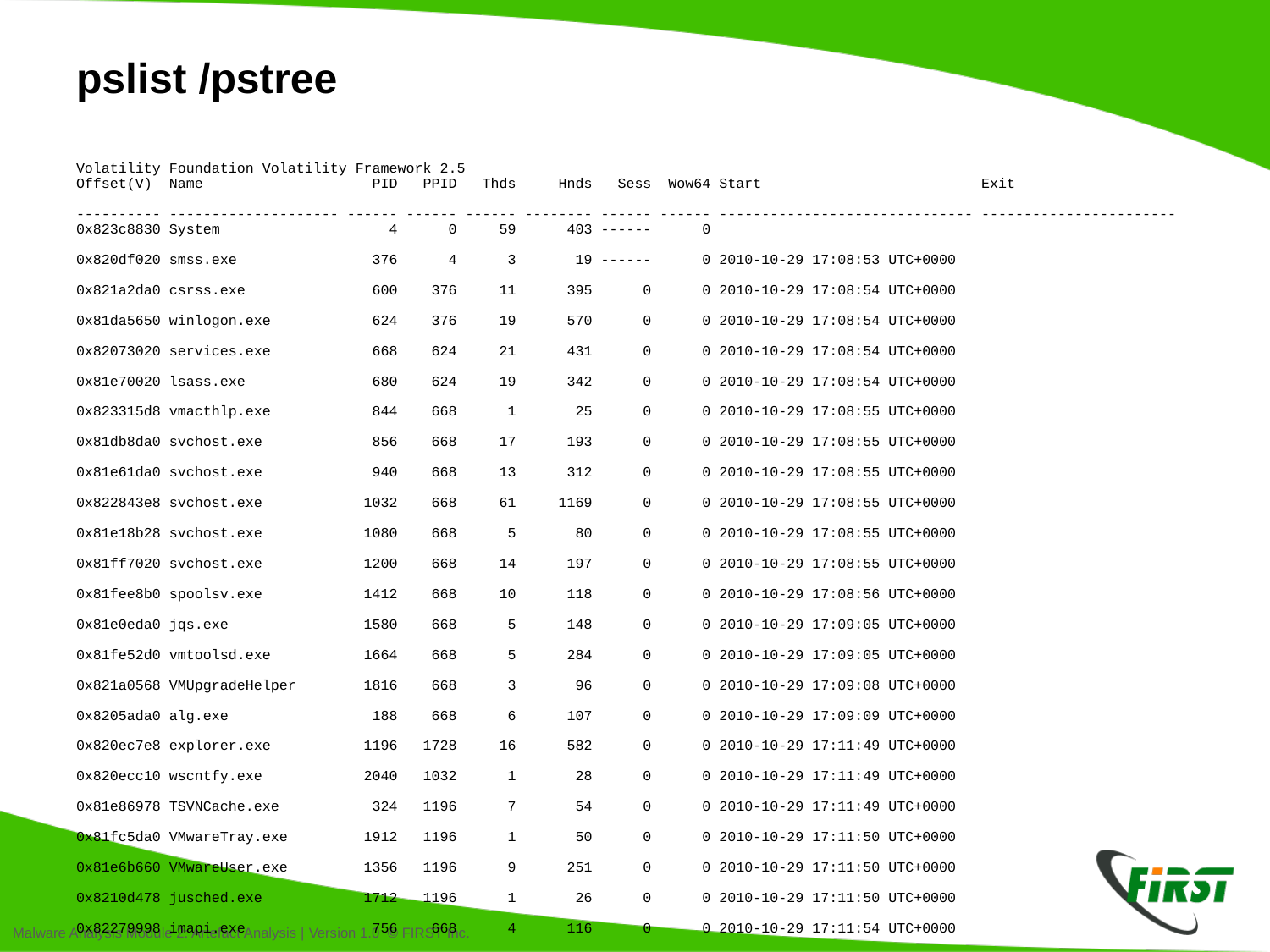

# pslist /pstree
Volatility Foundation Volatility Framework 2.5
Offset(V)  Name                    PID   PPID   Thds     Hnds   Sess  Wow64 Start                          Exit
---------- -------------------- ------ ------ ------ -------- ------ ------ ------------------------------ -----------------------
0x823c8830 System                    4      0     59      403 ------      0
0x820df020 smss.exe                376      4      3       19 ------      0 2010-10-29 17:08:53 UTC+0000
0x821a2da0 csrss.exe               600    376     11      395      0      0 2010-10-29 17:08:54 UTC+0000
0x81da5650 winlogon.exe            624    376     19      570      0      0 2010-10-29 17:08:54 UTC+0000
0x82073020 services.exe            668    624     21      431      0      0 2010-10-29 17:08:54 UTC+0000
0x81e70020 lsass.exe               680    624     19      342      0      0 2010-10-29 17:08:54 UTC+0000
0x823315d8 vmacthlp.exe            844    668      1       25      0      0 2010-10-29 17:08:55 UTC+0000
0x81db8da0 svchost.exe             856    668     17      193      0      0 2010-10-29 17:08:55 UTC+0000
0x81e61da0 svchost.exe             940    668     13      312      0      0 2010-10-29 17:08:55 UTC+0000
0x822843e8 svchost.exe            1032    668     61     1169      0      0 2010-10-29 17:08:55 UTC+0000
0x81e18b28 svchost.exe            1080    668      5       80      0      0 2010-10-29 17:08:55 UTC+0000
0x81ff7020 svchost.exe            1200    668     14      197      0      0 2010-10-29 17:08:55 UTC+0000
0x81fee8b0 spoolsv.exe            1412    668     10      118      0      0 2010-10-29 17:08:56 UTC+0000
0x81e0eda0 jqs.exe                1580    668      5      148      0      0 2010-10-29 17:09:05 UTC+0000
0x81fe52d0 vmtoolsd.exe           1664    668      5      284      0      0 2010-10-29 17:09:05 UTC+0000
0x821a0568 VMUpgradeHelper        1816    668      3       96      0      0 2010-10-29 17:09:08 UTC+0000
0x8205ada0 alg.exe                 188    668      6      107      0      0 2010-10-29 17:09:09 UTC+0000
0x820ec7e8 explorer.exe           1196   1728     16      582      0      0 2010-10-29 17:11:49 UTC+0000
0x820ecc10 wscntfy.exe            2040   1032      1       28      0      0 2010-10-29 17:11:49 UTC+0000
0x81e86978 TSVNCache.exe           324   1196      7       54      0      0 2010-10-29 17:11:49 UTC+0000
0x81fc5da0 VMwareTray.exe         1912   1196      1       50      0      0 2010-10-29 17:11:50 UTC+0000
0x81e6b660 VMwareUser.exe         1356   1196      9      251      0      0 2010-10-29 17:11:50 UTC+0000
0x8210d478 jusched.exe            1712   1196      1       26      0      0 2010-10-29 17:11:50 UTC+0000
0x82279998 imapi.exe               756    668      4      116      0      0 2010-10-29 17:11:54 UTC+0000
0x822b9a10 wuauclt.exe             976   1032      3      133      0      0 2010-10-29 17:12:03 UTC+0000
0x81c543a0 Procmon.exe             660   1196     13      189      0      0 2011-06-03 04:25:56 UTC+0000
0x81fa5390 wmiprvse.exe           1872    856      5      134      0      0 2011-06-03 04:25:58 UTC+0000
0x81c498c8 lsass.exe               868    668      2       23      0      0 2011-06-03 04:26:55 UTC+0000
0x81c47c00 lsass.exe              1928    668      4       65      0      0 2011-06-03 04:26:55 UTC+0000
0x81c0cda0 cmd.exe                 968   1664      0 --------      0      0 2011-06-03 04:31:35 UTC+0000   2011-06-03 04:31:36 UTC+0000
0x81f14938 ipconfig.exe            304    968      0 --------      0      0 2011-06-03 04:31:35 UTC+0000   2011-06-03 04:31:36 UTC+0000